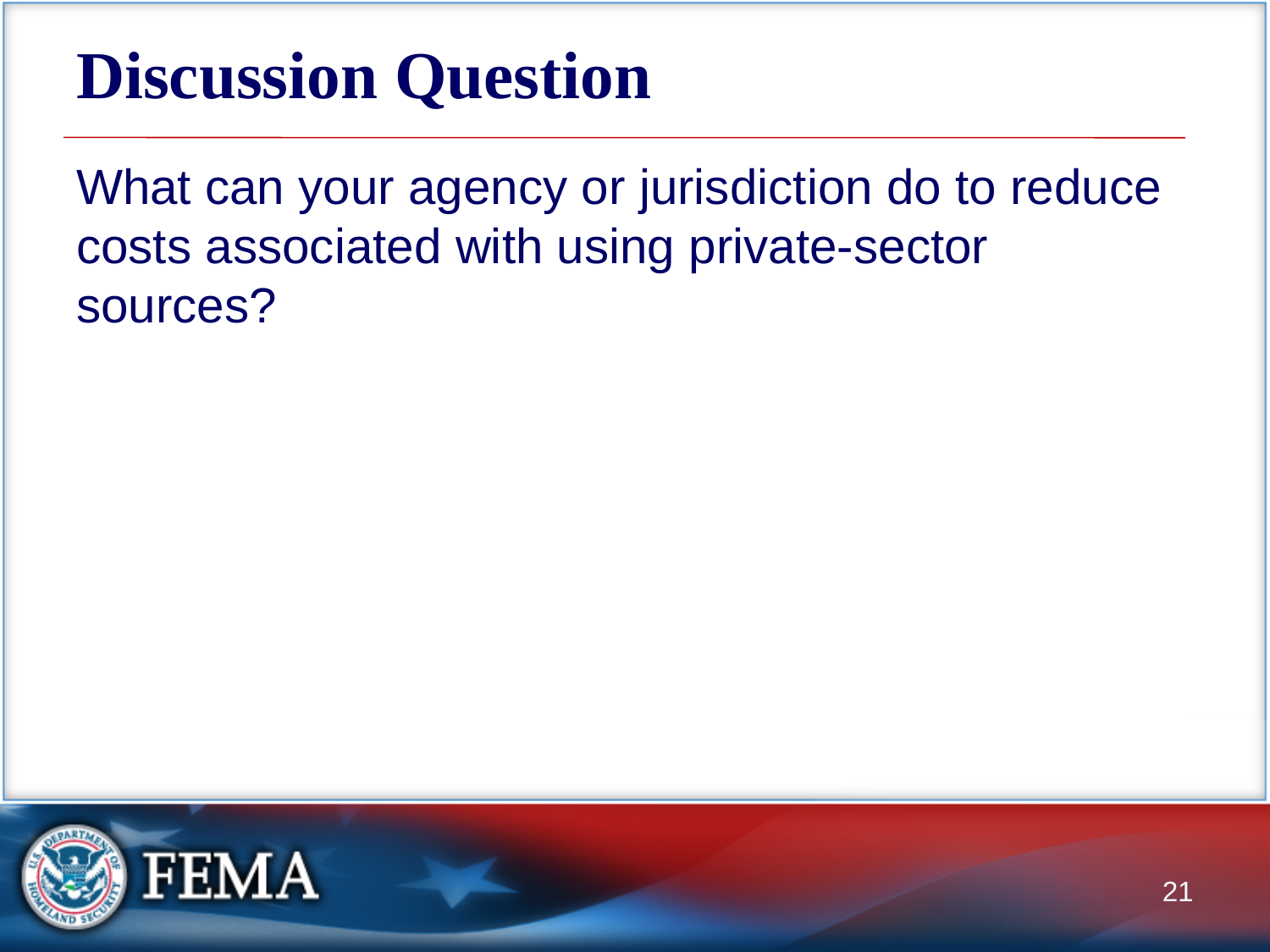

# Discussion Question
What can your agency or jurisdiction do to reduce costs associated with using private-sector sources?
21